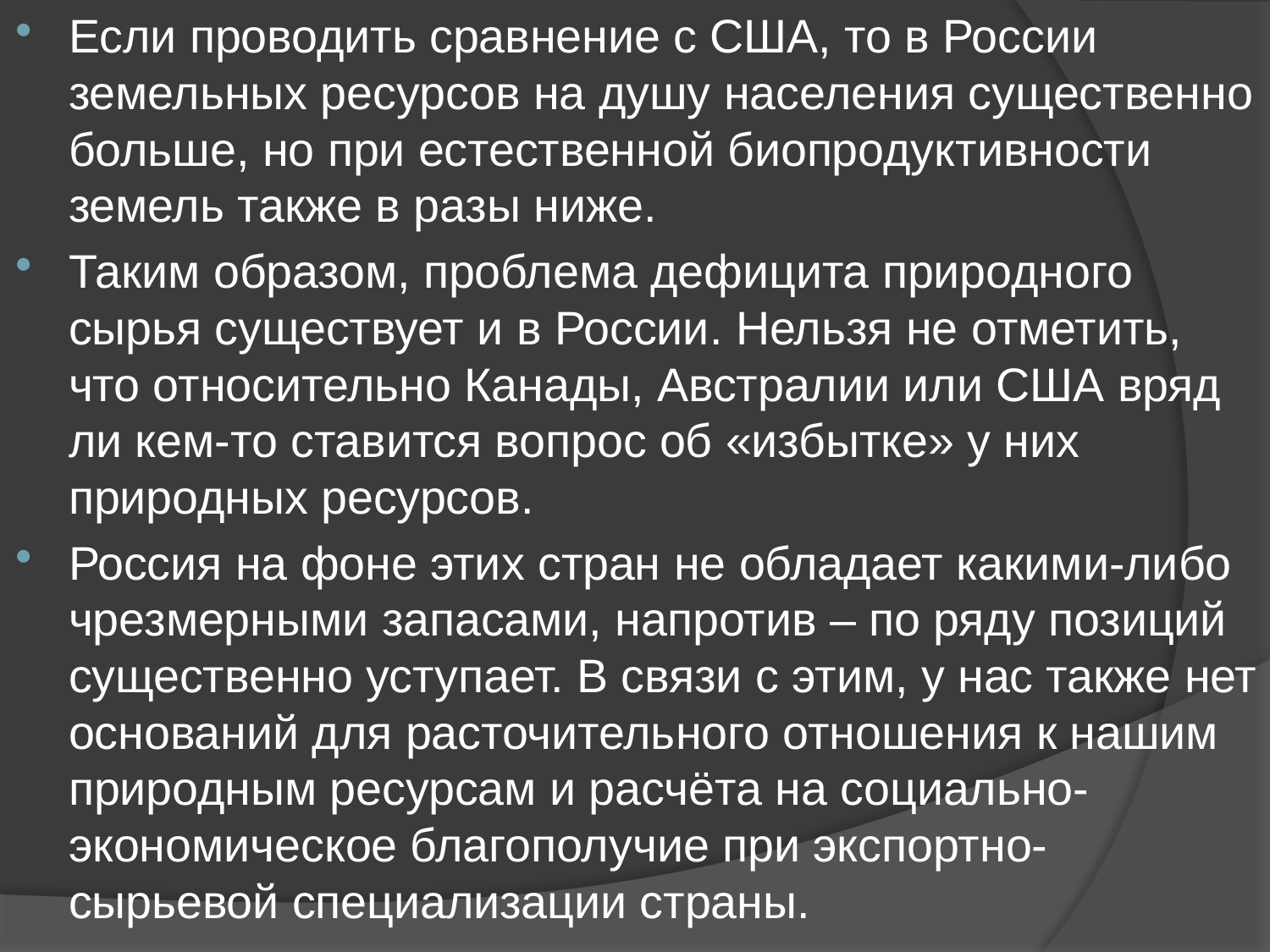

Если проводить сравнение с США, то в России земельных ресурсов на душу населения существенно больше, но при естественной биопродуктивности земель также в разы ниже.
Таким образом, проблема дефицита природного сырья существует и в России. Нельзя не отметить, что относительно Канады, Австралии или США вряд ли кем-то ставится вопрос об «избытке» у них природных ресурсов.
Россия на фоне этих стран не обладает какими-либо чрезмерными запасами, напротив – по ряду позиций существенно уступает. В связи с этим, у нас также нет оснований для расточительного отношения к нашим природным ресурсам и расчёта на социально-экономическое благополучие при экспортно-сырьевой специализации страны.